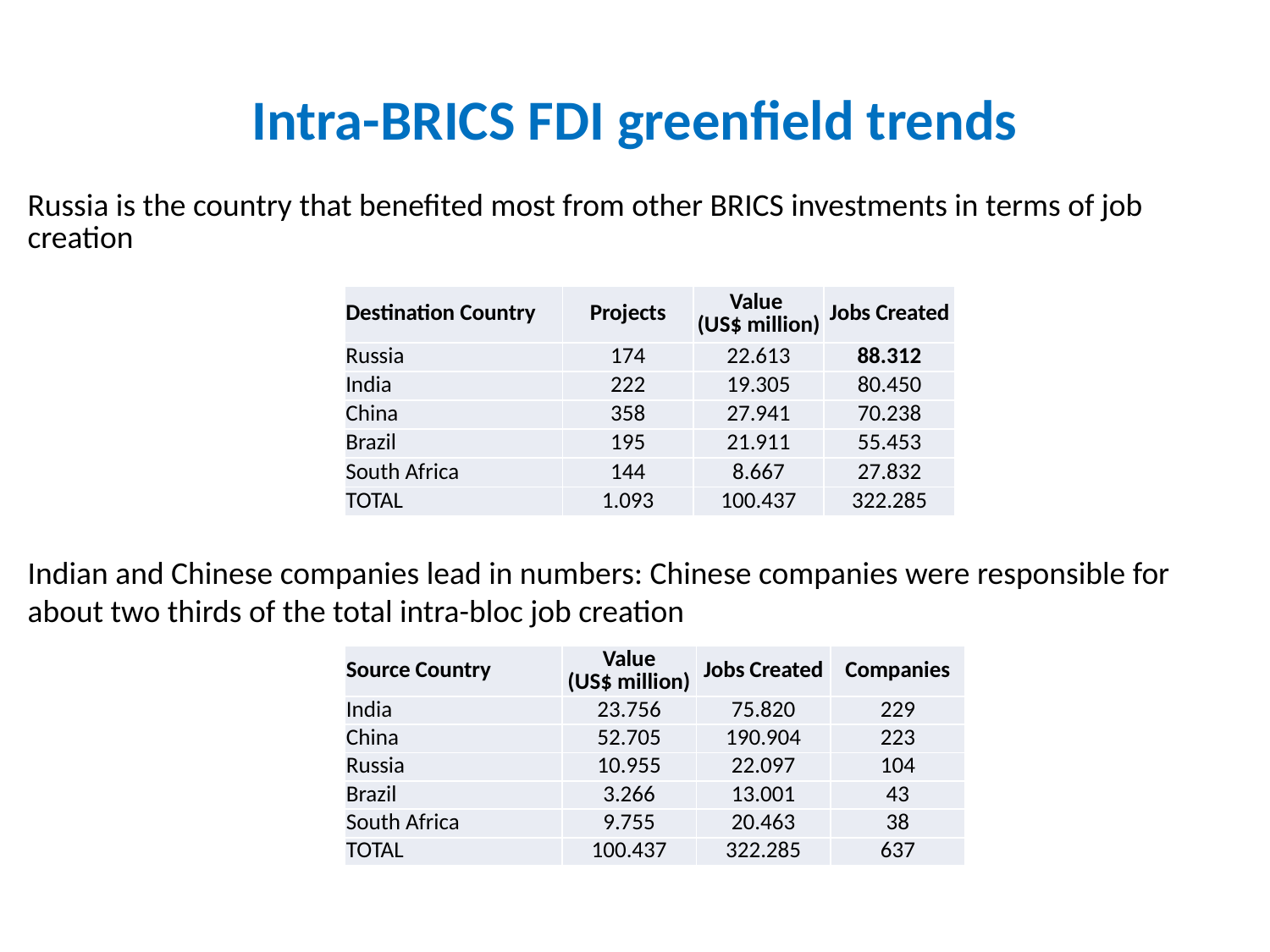

# Intra-BRICS FDI greenfield trends
Russia is the country that benefited most from other BRICS investments in terms of job creation
| Destination Country | Projects | Value (US$ million) | Jobs Created |
| --- | --- | --- | --- |
| Russia | 174 | 22.613 | 88.312 |
| India | 222 | 19.305 | 80.450 |
| China | 358 | 27.941 | 70.238 |
| Brazil | 195 | 21.911 | 55.453 |
| South Africa | 144 | 8.667 | 27.832 |
| TOTAL | 1.093 | 100.437 | 322.285 |
Indian and Chinese companies lead in numbers: Chinese companies were responsible for about two thirds of the total intra-bloc job creation
| Source Country | Value (US$ million) | Jobs Created | Companies |
| --- | --- | --- | --- |
| India | 23.756 | 75.820 | 229 |
| China | 52.705 | 190.904 | 223 |
| Russia | 10.955 | 22.097 | 104 |
| Brazil | 3.266 | 13.001 | 43 |
| South Africa | 9.755 | 20.463 | 38 |
| TOTAL | 100.437 | 322.285 | 637 |